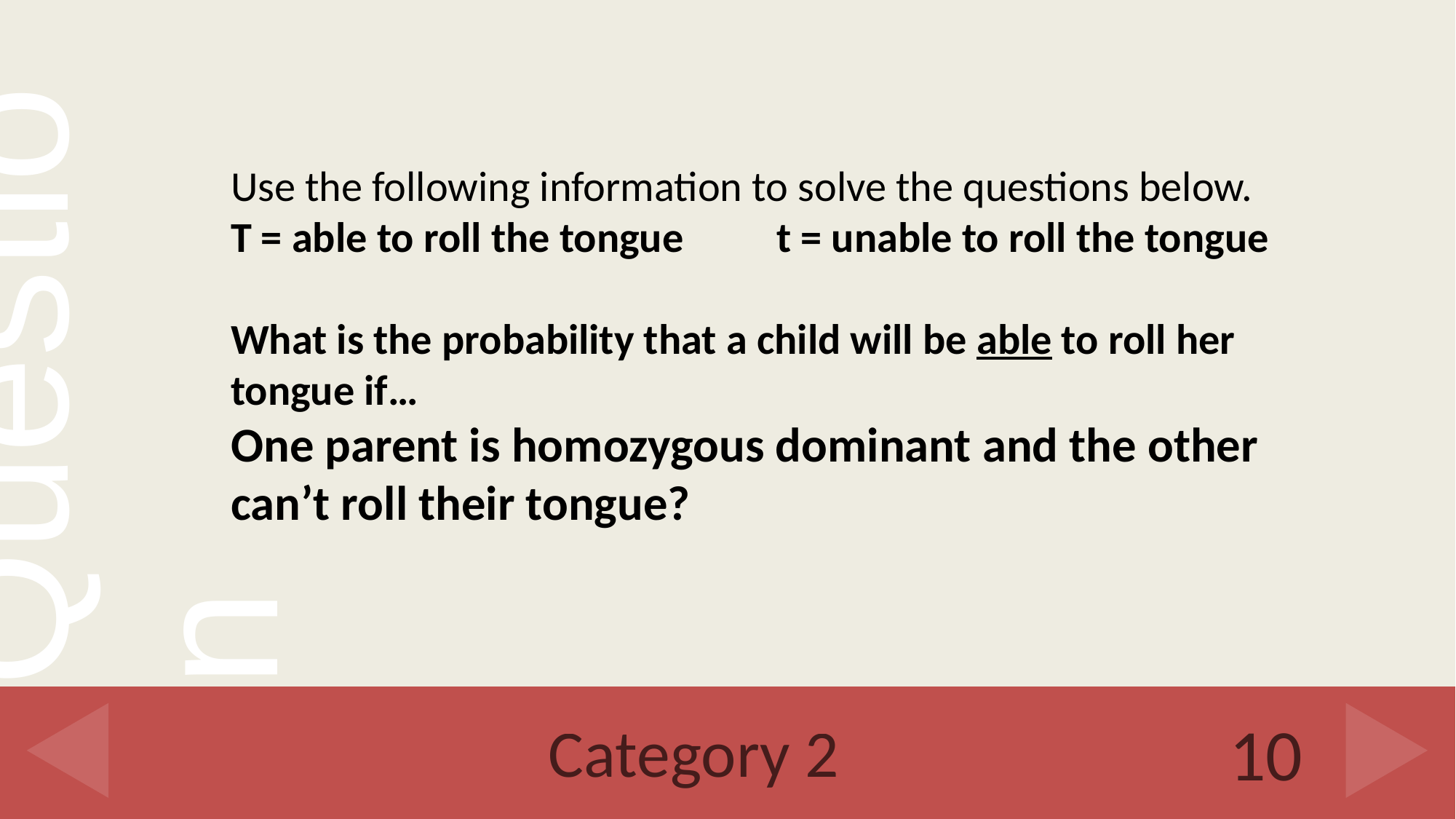

Use the following information to solve the questions below.
T = able to roll the tongue	t = unable to roll the tongue

What is the probability that a child will be able to roll her tongue if…
One parent is homozygous dominant and the other can’t roll their tongue?
# Category 2
10